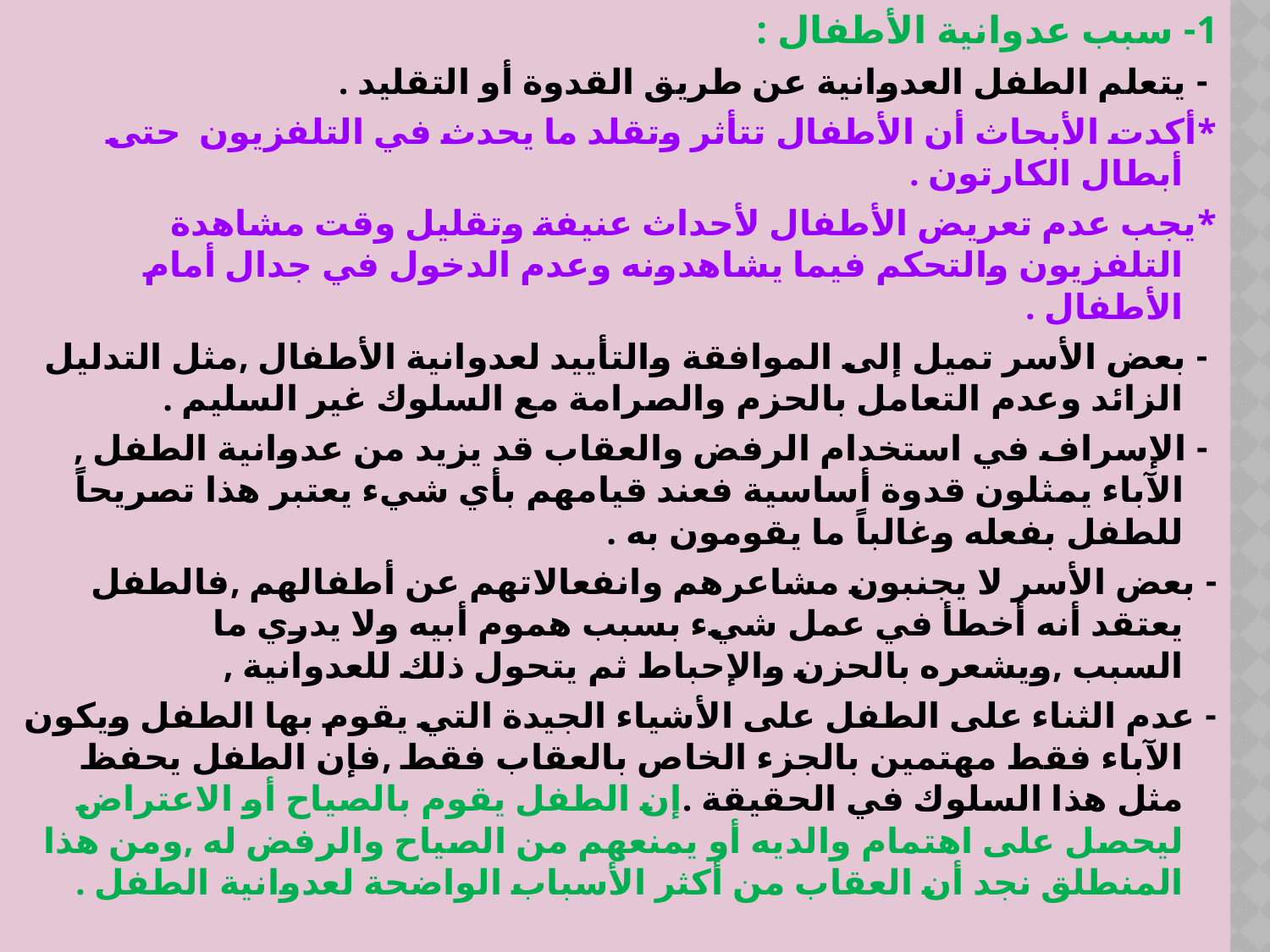

1- سبب عدوانية الأطفال :
 - يتعلم الطفل العدوانية عن طريق القدوة أو التقليد .
*أكدت الأبحاث أن الأطفال تتأثر وتقلد ما يحدث في التلفزيون  حتى أبطال الكارتون .
*يجب عدم تعريض الأطفال لأحداث عنيفة وتقليل وقت مشاهدة التلفزيون والتحكم فيما يشاهدونه وعدم الدخول في جدال أمام الأطفال .
 - بعض الأسر تميل إلى الموافقة والتأييد لعدوانية الأطفال ,مثل التدليل الزائد وعدم التعامل بالحزم والصرامة مع السلوك غير السليم .
 - الإسراف في استخدام الرفض والعقاب قد يزيد من عدوانية الطفل , الآباء يمثلون قدوة أساسية فعند قيامهم بأي شيء يعتبر هذا تصريحاً للطفل بفعله وغالباً ما يقومون به .
- بعض الأسر لا يجنبون مشاعرهم وانفعالاتهم عن أطفالهم ,فالطفل يعتقد أنه أخطأ في عمل شيء بسبب هموم أبيه ولا يدري ما السبب ,ويشعره بالحزن والإحباط ثم يتحول ذلك للعدوانية ,
- عدم الثناء على الطفل على الأشياء الجيدة التي يقوم بها الطفل ويكون الآباء فقط مهتمين بالجزء الخاص بالعقاب فقط ,فإن الطفل يحفظ مثل هذا السلوك في الحقيقة .إن الطفل يقوم بالصياح أو الاعتراض ليحصل على اهتمام والديه أو يمنعهم من الصياح والرفض له ,ومن هذا المنطلق نجد أن العقاب من أكثر الأسباب الواضحة لعدوانية الطفل .